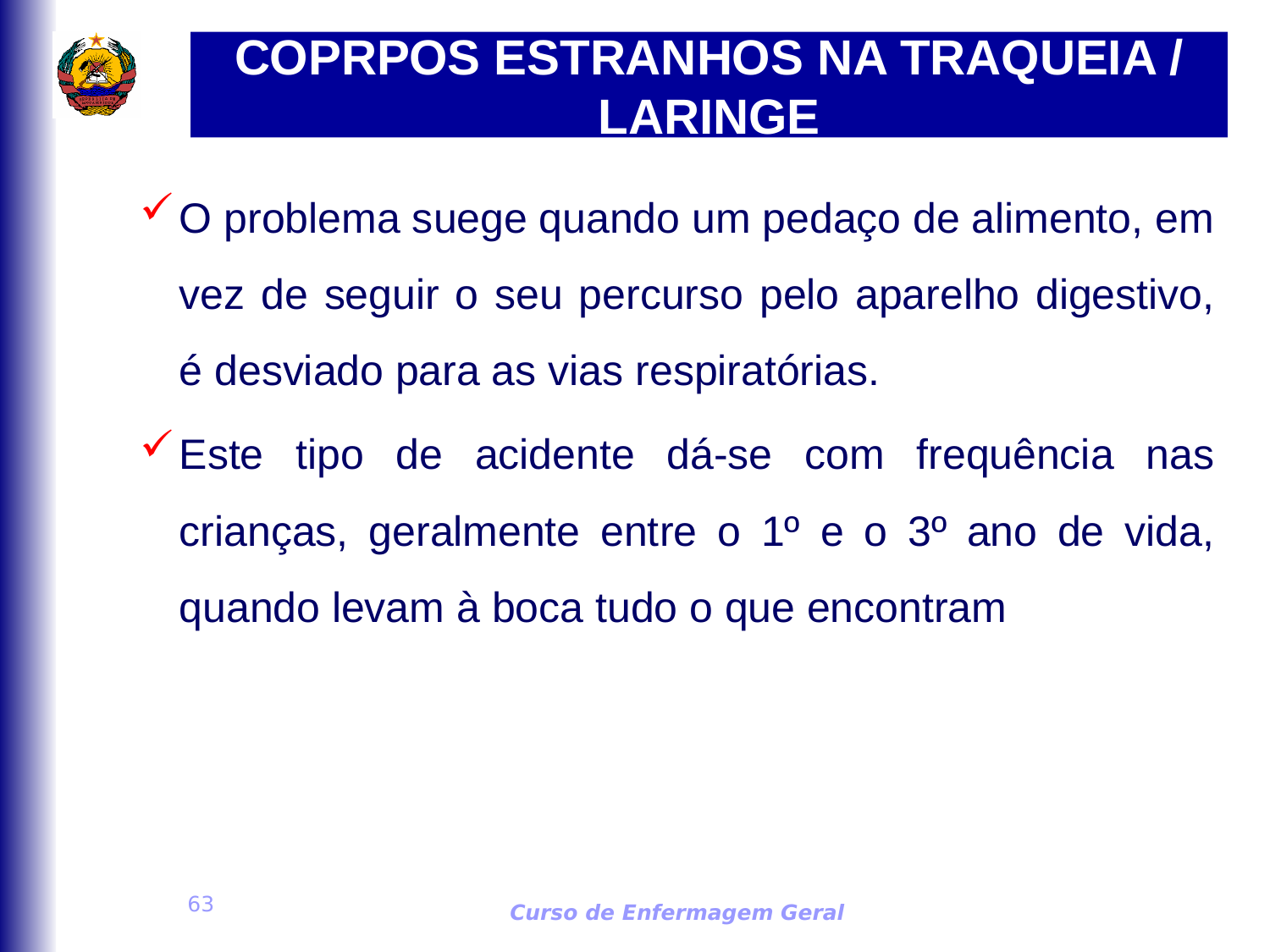

# COPRPOS ESTRANHOS NA TRAQUEIA / LARINGE
O problema suege quando um pedaço de alimento, em vez de seguir o seu percurso pelo aparelho digestivo, é desviado para as vias respiratórias.
Este tipo de acidente dá-se com frequência nas crianças, geralmente entre o 1º e o 3º ano de vida, quando levam à boca tudo o que encontram
63
Curso de Enfermagem Geral